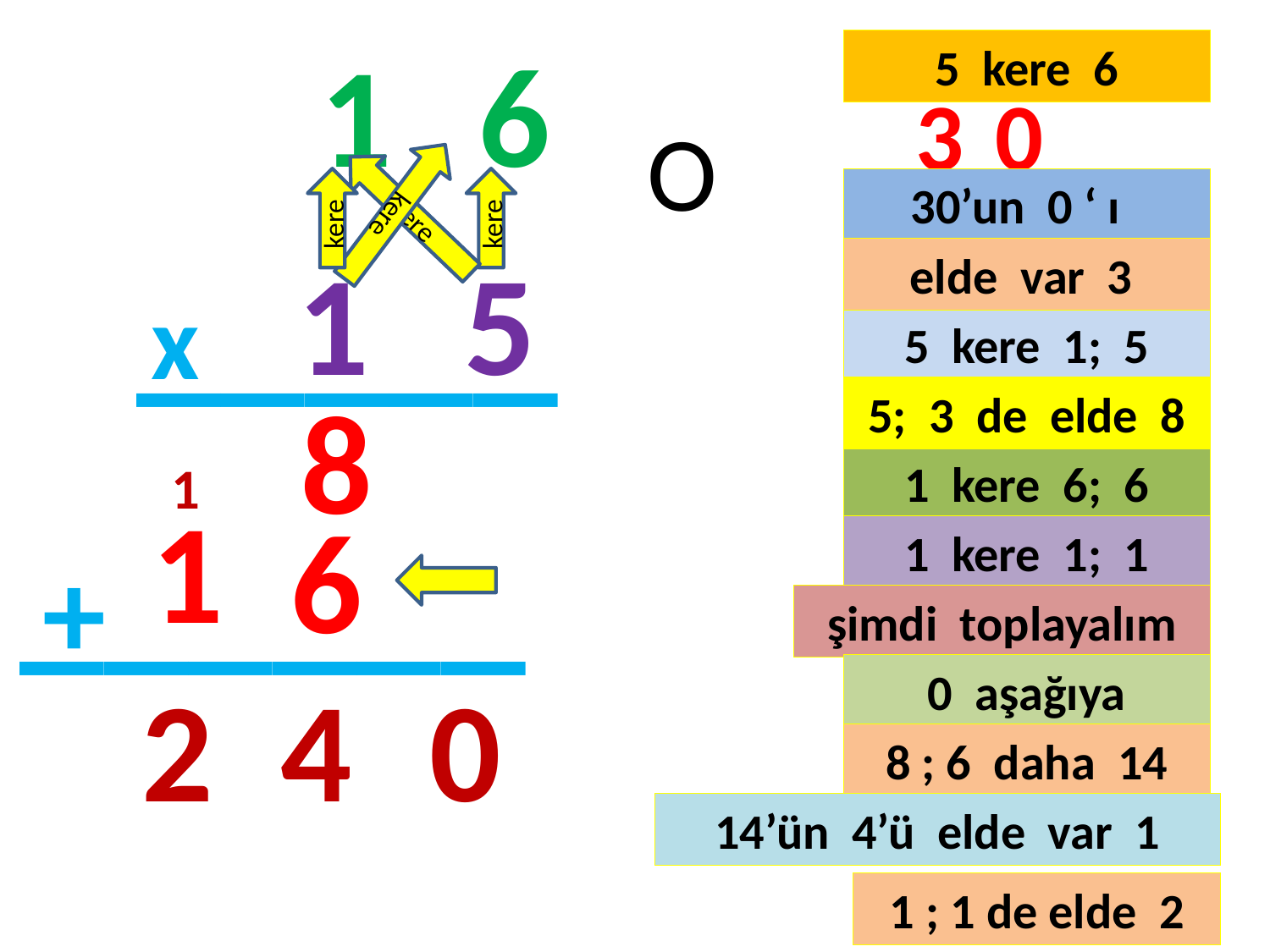

1
6
5  kere  6

3
0
O
kere
kere
kere
kere
30’un  0 ‘ ı
_____
1   5
elde  var  3
x
#

5  kere  1;  5
8
5;  3  de  elde  8

1

1  kere  6;  6
______
1
6
1  kere  1;  1
+

şimdi  toplayalım
2
4
0
0  aşağıya
8 ; 6  daha  14
14’ün  4’ü  elde  var  1
1 ; 1 de elde  2